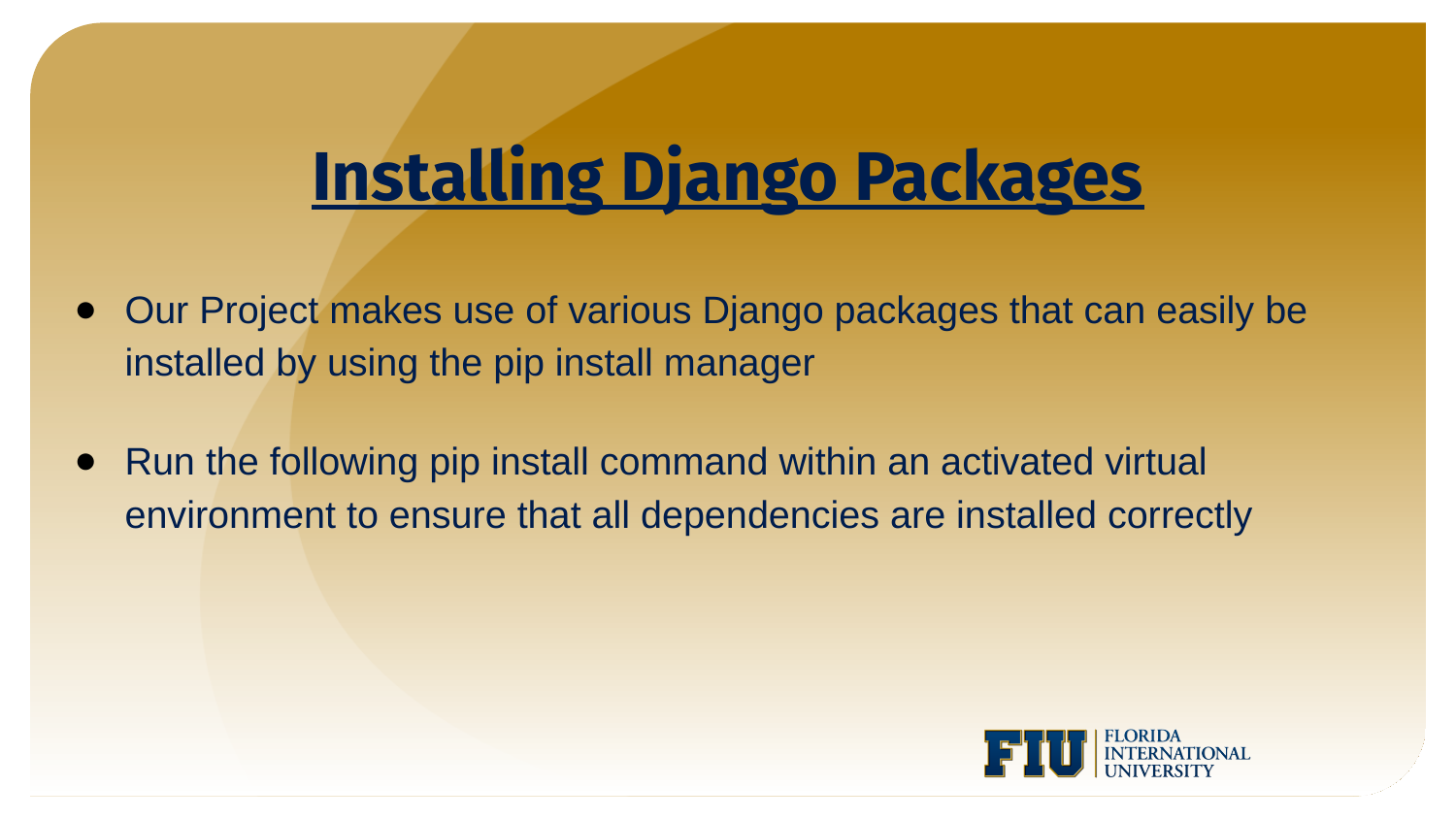

Installing Django Packages
Our Project makes use of various Django packages that can easily be installed by using the pip install manager
Run the following pip install command within an activated virtual environment to ensure that all dependencies are installed correctly